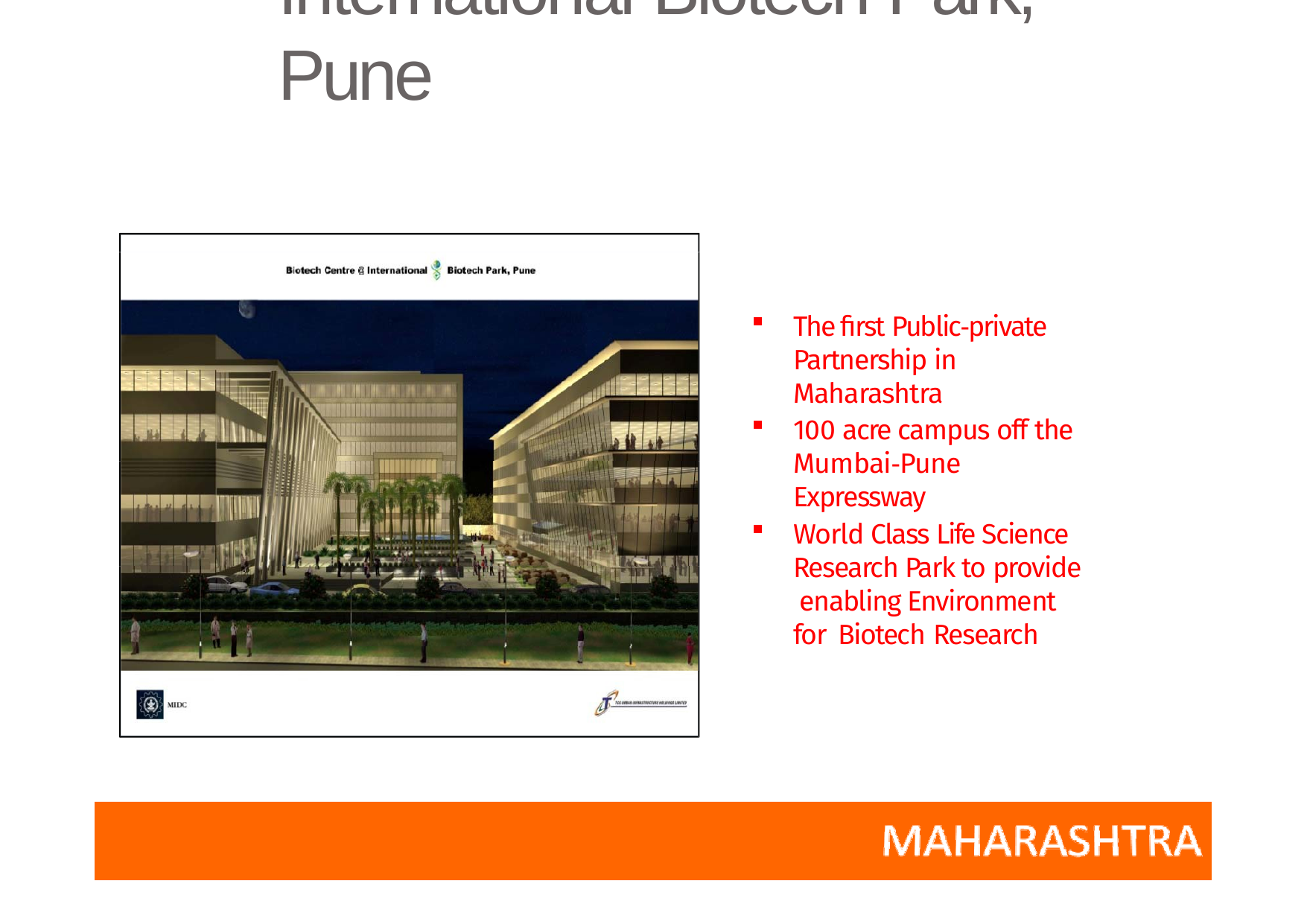

# International Biotech Park, Pune

The first Public‐private  Partnership in Maharashtra
100 acre campus off the  Mumbai‐Pune Expressway
World Class Life Science  Research Park to provide  enabling Environment for  Biotech Research

Dainik Bhaskar Group